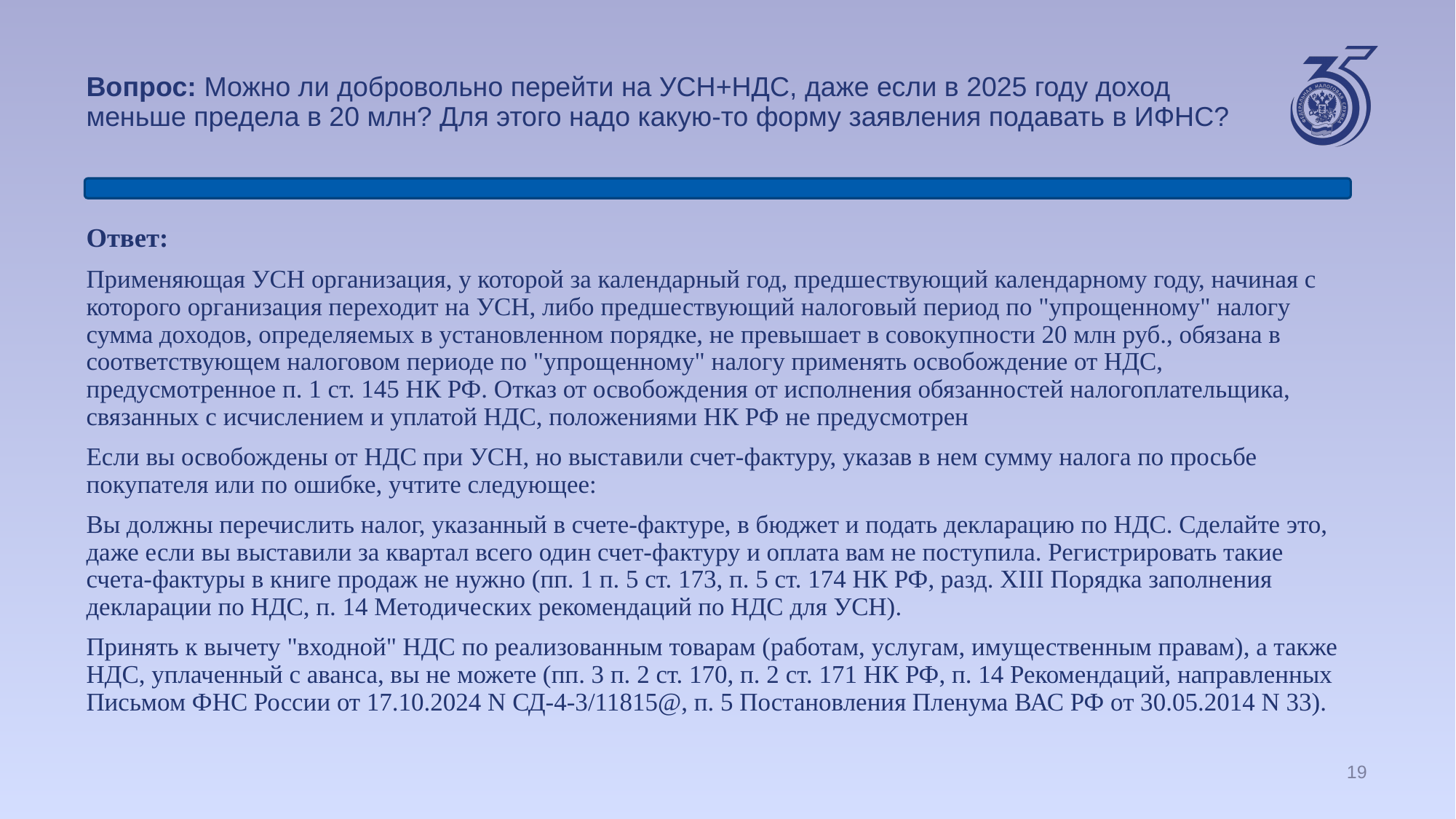

# Вопрос: Можно ли добровольно перейти на УСН+НДС, даже если в 2025 году доход меньше предела в 20 млн? Для этого надо какую-то форму заявления подавать в ИФНС?

Ответ:
Применяющая УСН организация, у которой за календарный год, предшествующий календарному году, начиная с которого организация переходит на УСН, либо предшествующий налоговый период по "упрощенному" налогу сумма доходов, определяемых в установленном порядке, не превышает в совокупности 20 млн руб., обязана в соответствующем налоговом периоде по "упрощенному" налогу применять освобождение от НДС, предусмотренное п. 1 ст. 145 НК РФ. Отказ от освобождения от исполнения обязанностей налогоплательщика, связанных с исчислением и уплатой НДС, положениями НК РФ не предусмотрен
Если вы освобождены от НДС при УСН, но выставили счет-фактуру, указав в нем сумму налога по просьбе покупателя или по ошибке, учтите следующее:
Вы должны перечислить налог, указанный в счете-фактуре, в бюджет и подать декларацию по НДС. Сделайте это, даже если вы выставили за квартал всего один счет-фактуру и оплата вам не поступила. Регистрировать такие счета-фактуры в книге продаж не нужно (пп. 1 п. 5 ст. 173, п. 5 ст. 174 НК РФ, разд. XIII Порядка заполнения декларации по НДС, п. 14 Методических рекомендаций по НДС для УСН).
Принять к вычету "входной" НДС по реализованным товарам (работам, услугам, имущественным правам), а также НДС, уплаченный с аванса, вы не можете (пп. 3 п. 2 ст. 170, п. 2 ст. 171 НК РФ, п. 14 Рекомендаций, направленных Письмом ФНС России от 17.10.2024 N СД-4-3/11815@, п. 5 Постановления Пленума ВАС РФ от 30.05.2014 N 33).

19